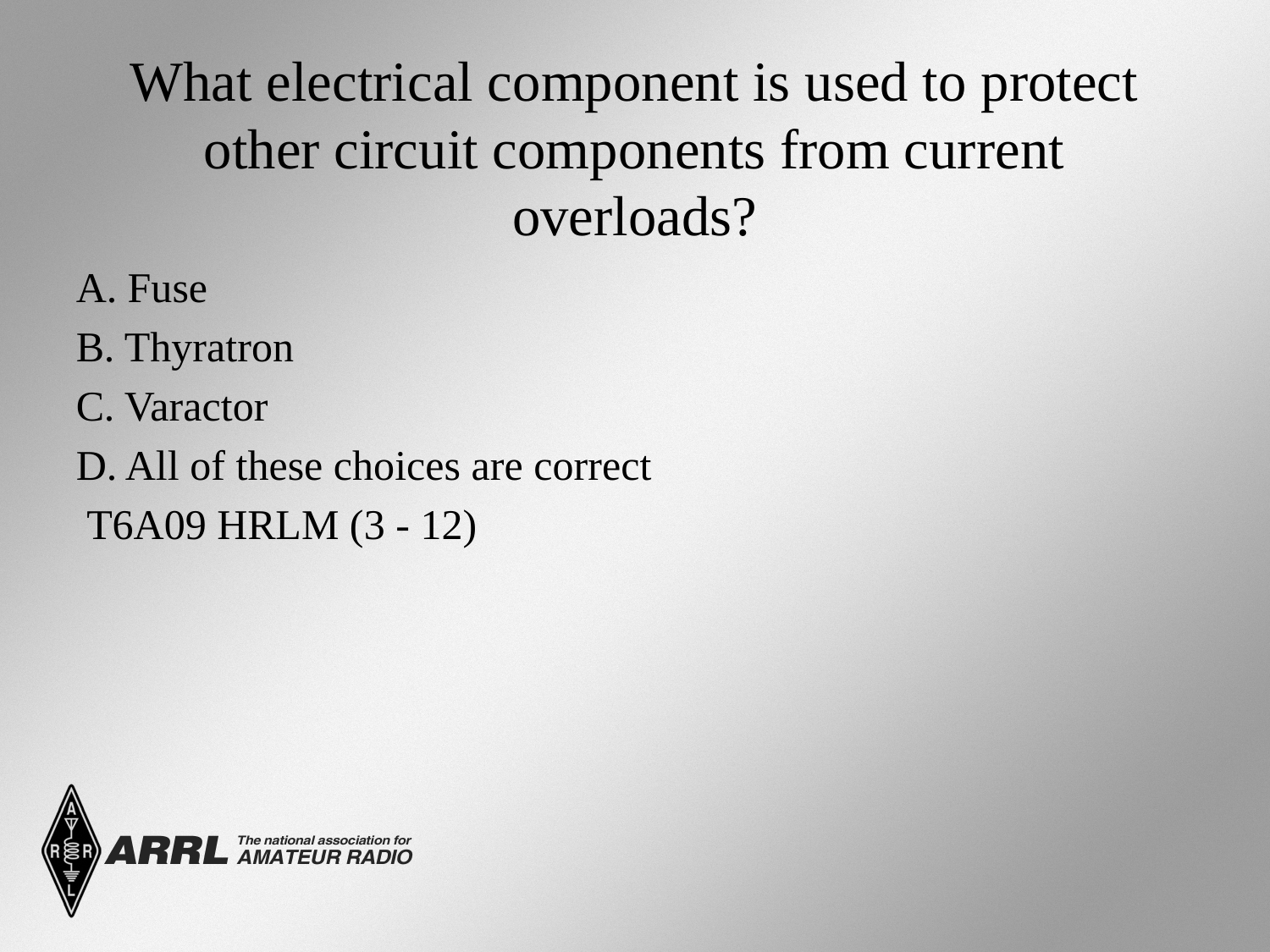

# What electrical component is used to protect other circuit components from current overloads?
A. Fuse
B. Thyratron
C. Varactor
D. All of these choices are correct
 T6A09 HRLM (3 - 12)